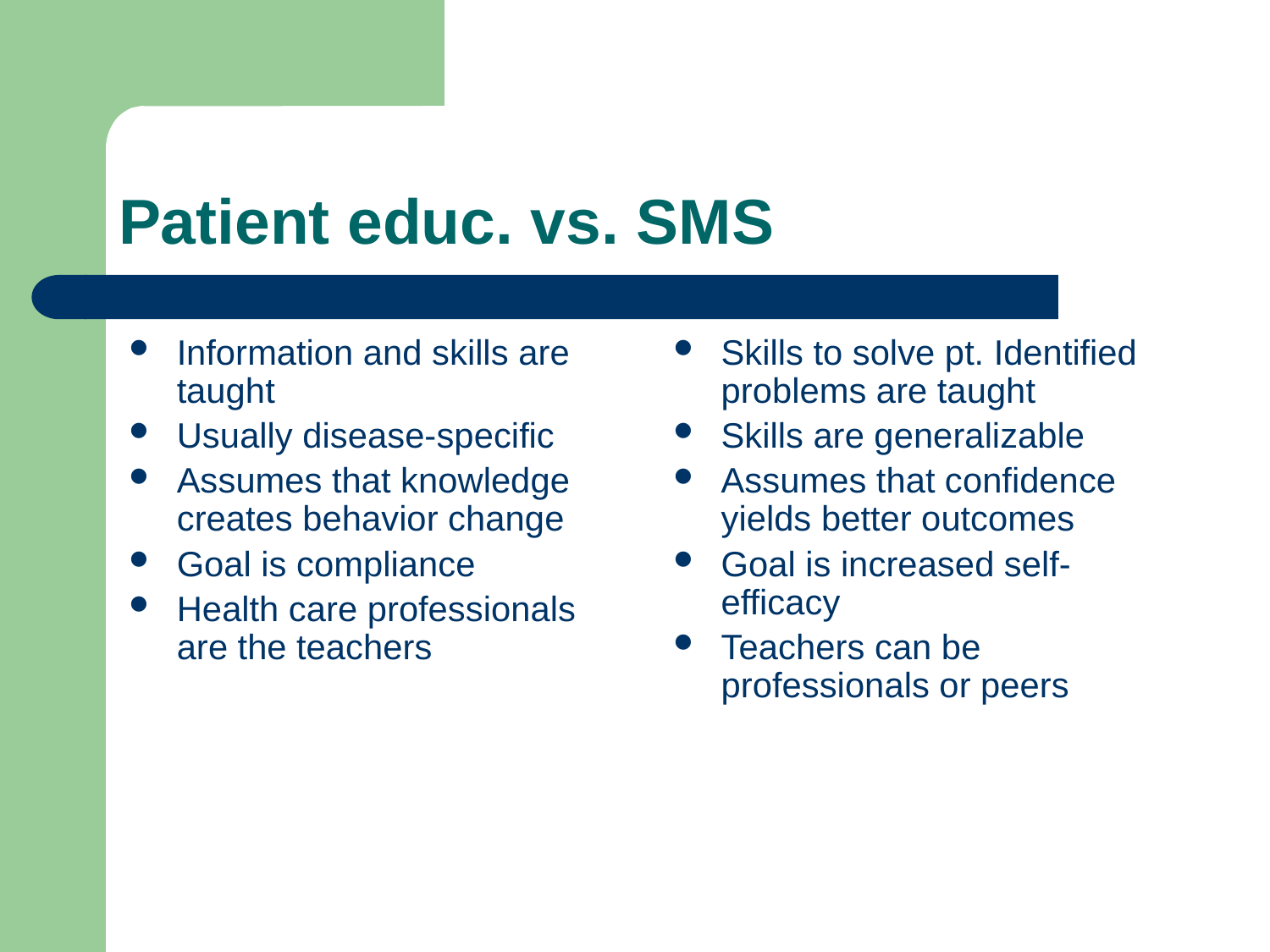

# Patient educ. vs. SMS
Information and skills are taught
Usually disease-specific
Assumes that knowledge creates behavior change
Goal is compliance
Health care professionals are the teachers

Skills to solve pt. Identified problems are taught
Skills are generalizable
Assumes that confidence yields better outcomes
Goal is increased self-efficacy
Teachers can be professionals or peers